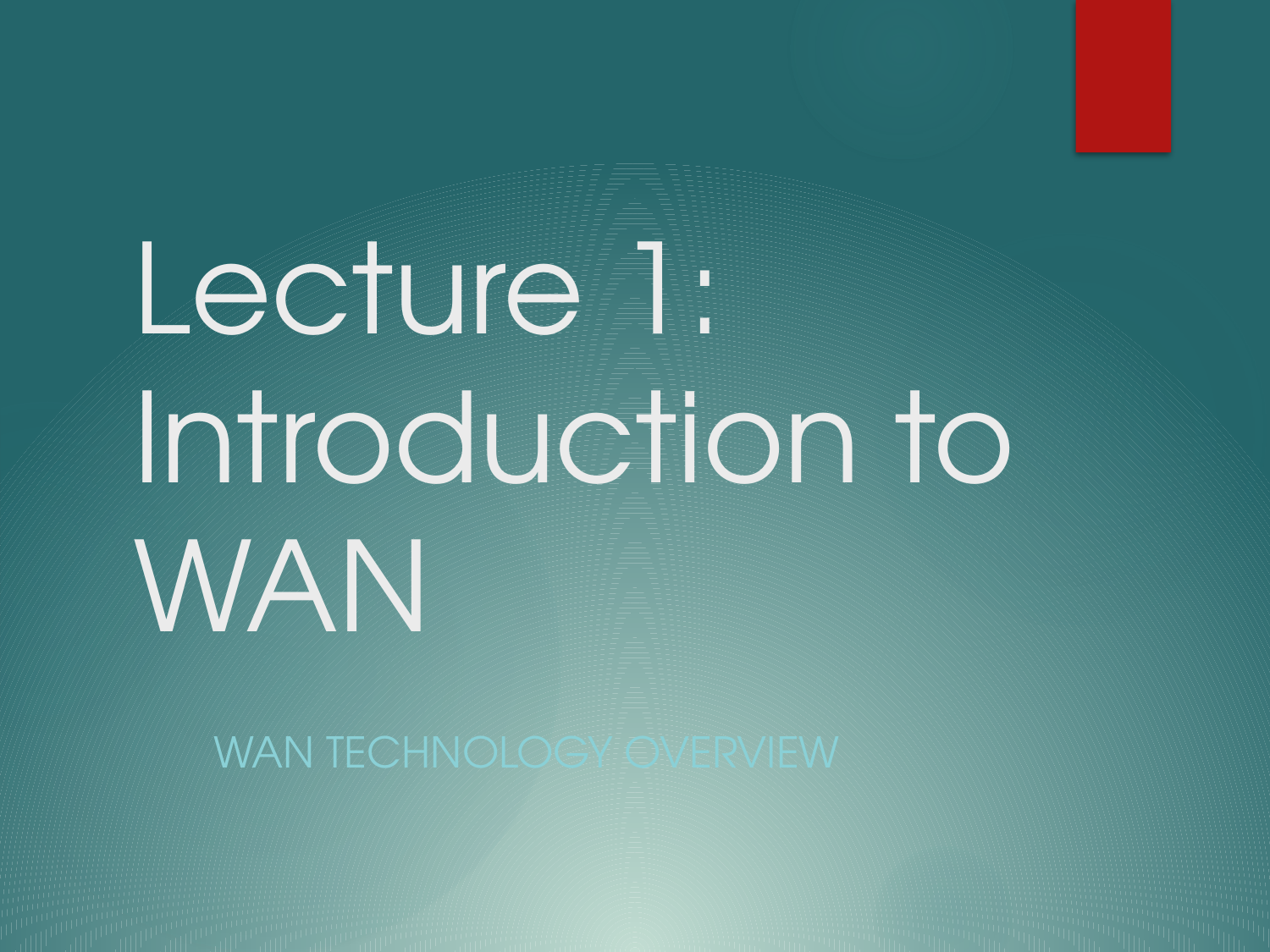

# Lecture 1: Introduction to WAN
WAN Technology Overview